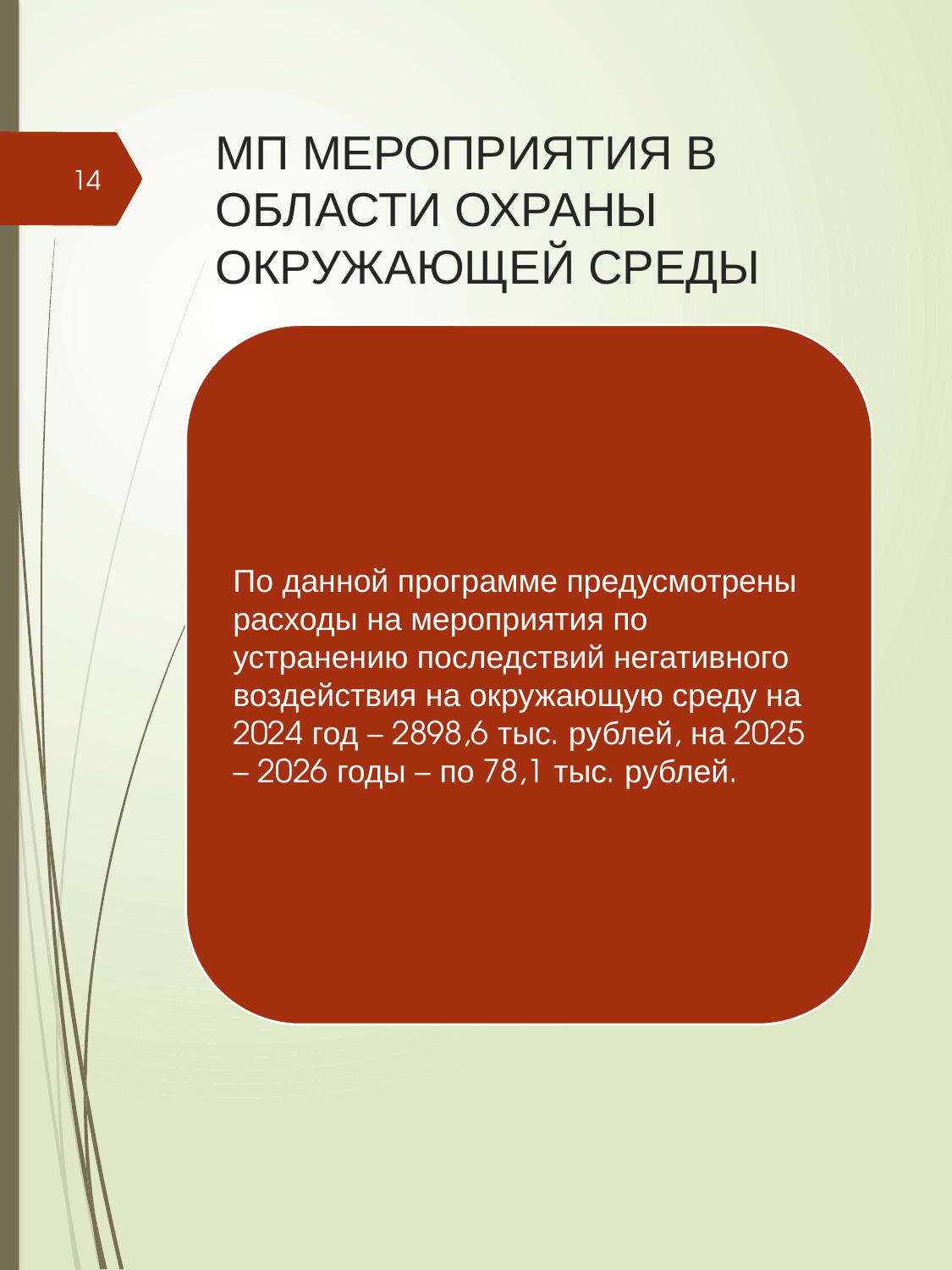

# МП Мероприятия в области охраны окружающей среды
14
По данной программе предусмотрены расходы на мероприятия по устранению последствий негативного воздействия на окружающую среду на 2024 год – 2898,6 тыс. рублей, на 2025 – 2026 годы – по 78,1 тыс. рублей.